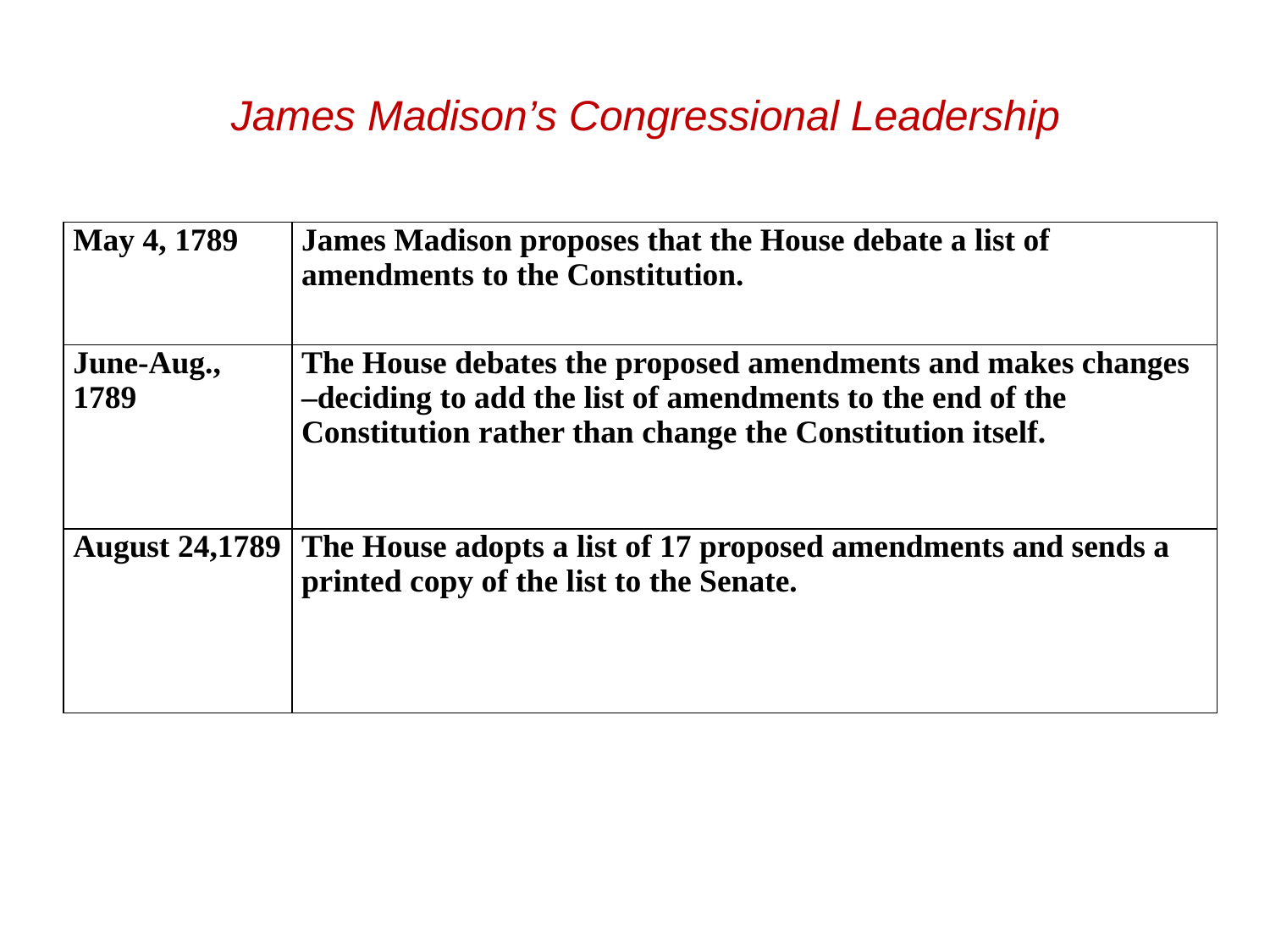

James Madison’s Congressional Leadership
| May 4, 1789 | James Madison proposes that the House debate a list of amendments to the Constitution. |
| --- | --- |
| June-Aug., 1789 | The House debates the proposed amendments and makes changes –deciding to add the list of amendments to the end of the Constitution rather than change the Constitution itself. |
| August 24,1789 | The House adopts a list of 17 proposed amendments and sends a printed copy of the list to the Senate. |